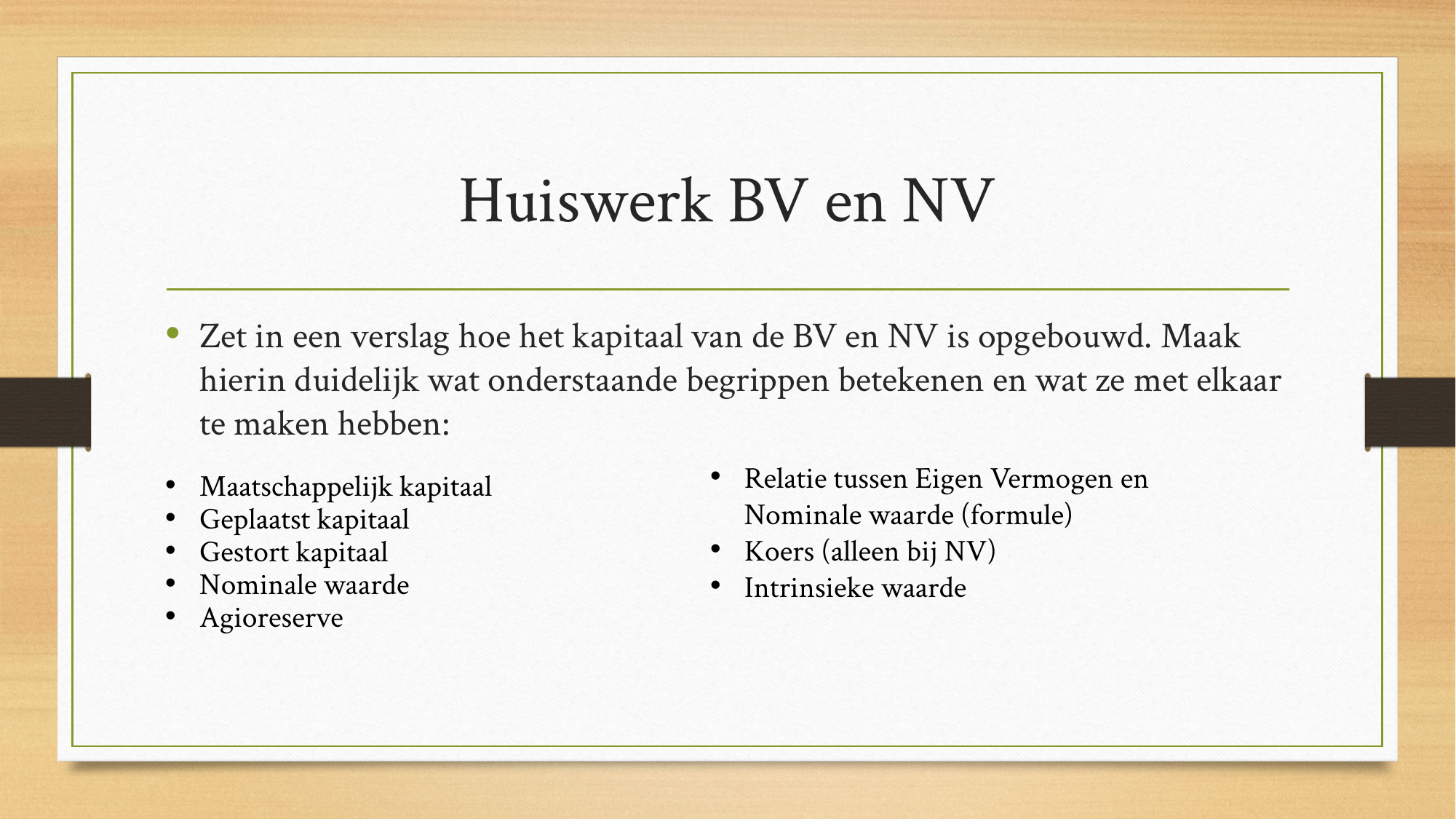

# Huiswerk BV en NV
Zet in een verslag hoe het kapitaal van de BV en NV is opgebouwd. Maak hierin duidelijk wat onderstaande begrippen betekenen en wat ze met elkaar te maken hebben:
Relatie tussen Eigen Vermogen en Nominale waarde (formule)
Koers (alleen bij NV)
Intrinsieke waarde

Maatschappelijk kapitaal
Geplaatst kapitaal
Gestort kapitaal
Nominale waarde
Agioreserve